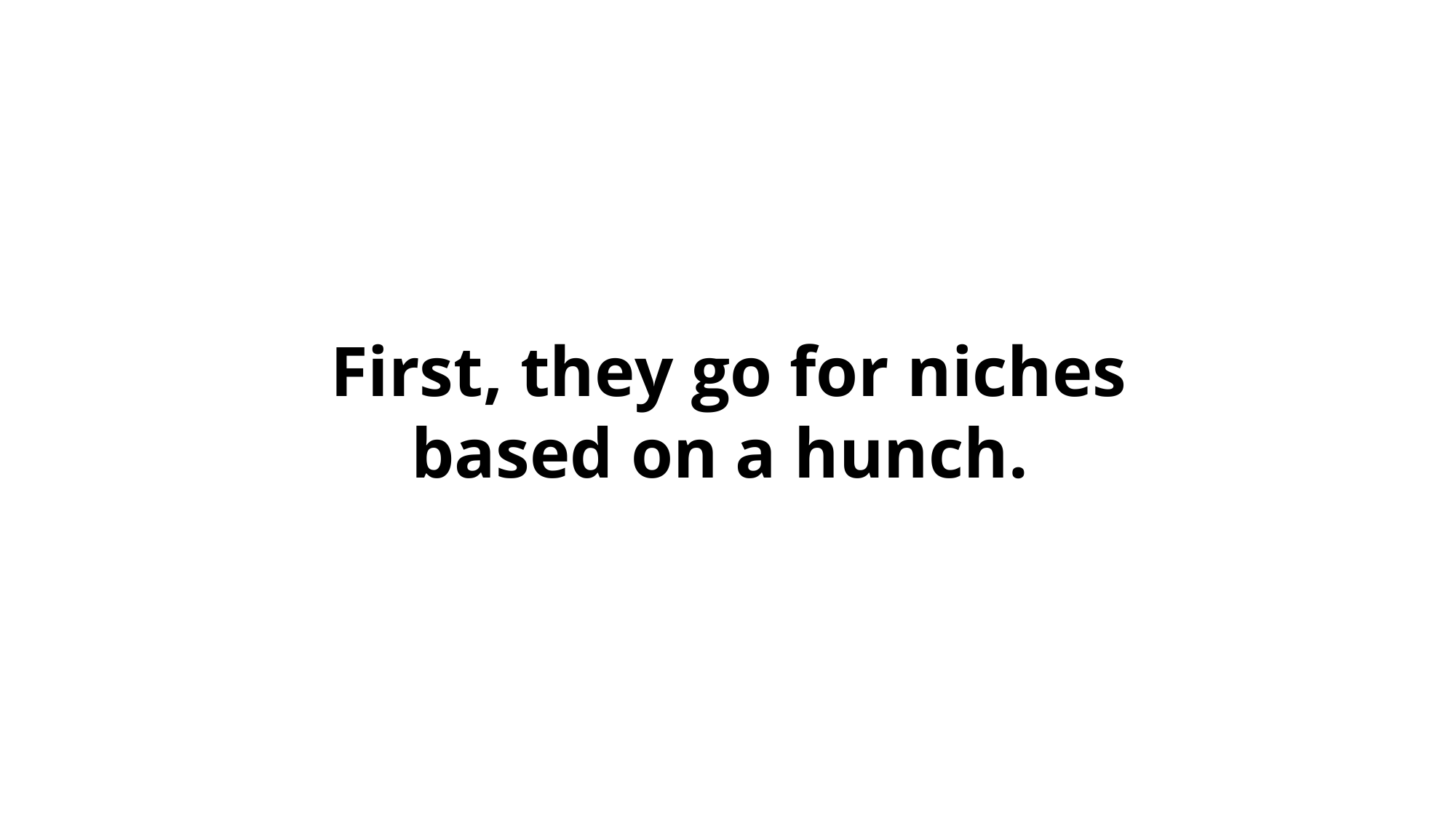

First, they go for niches based on a hunch.